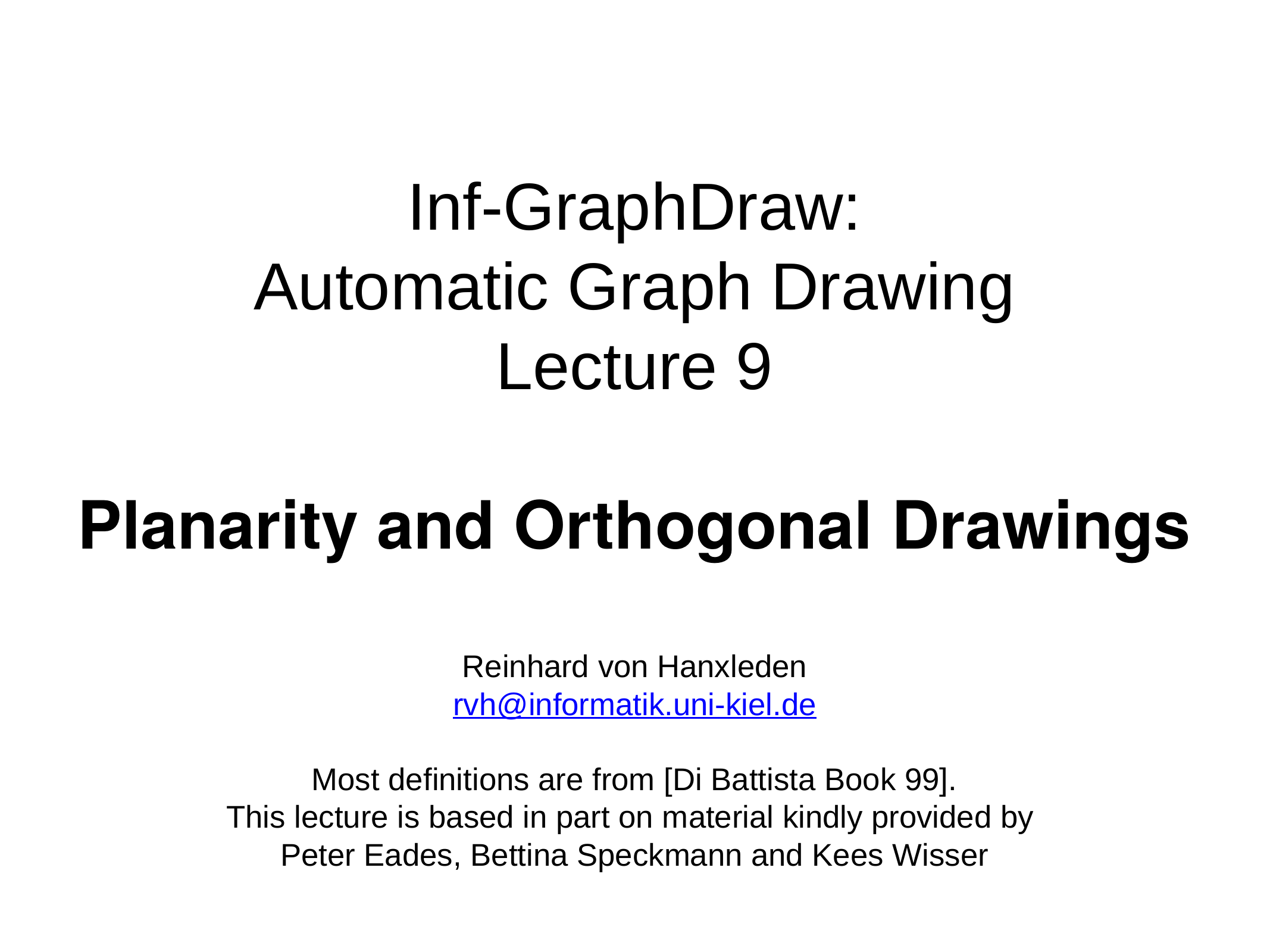

# Inf-GraphDraw:
Automatic Graph Drawing
Lecture 9

Planarity and Orthogonal Drawings
Reinhard von Hanxleden
rvh@informatik.uni-kiel.de

Most definitions are from [Di Battista Book 99].
This lecture is based in part on material kindly provided by
Peter Eades, Bettina Speckmann and Kees Wisser
2